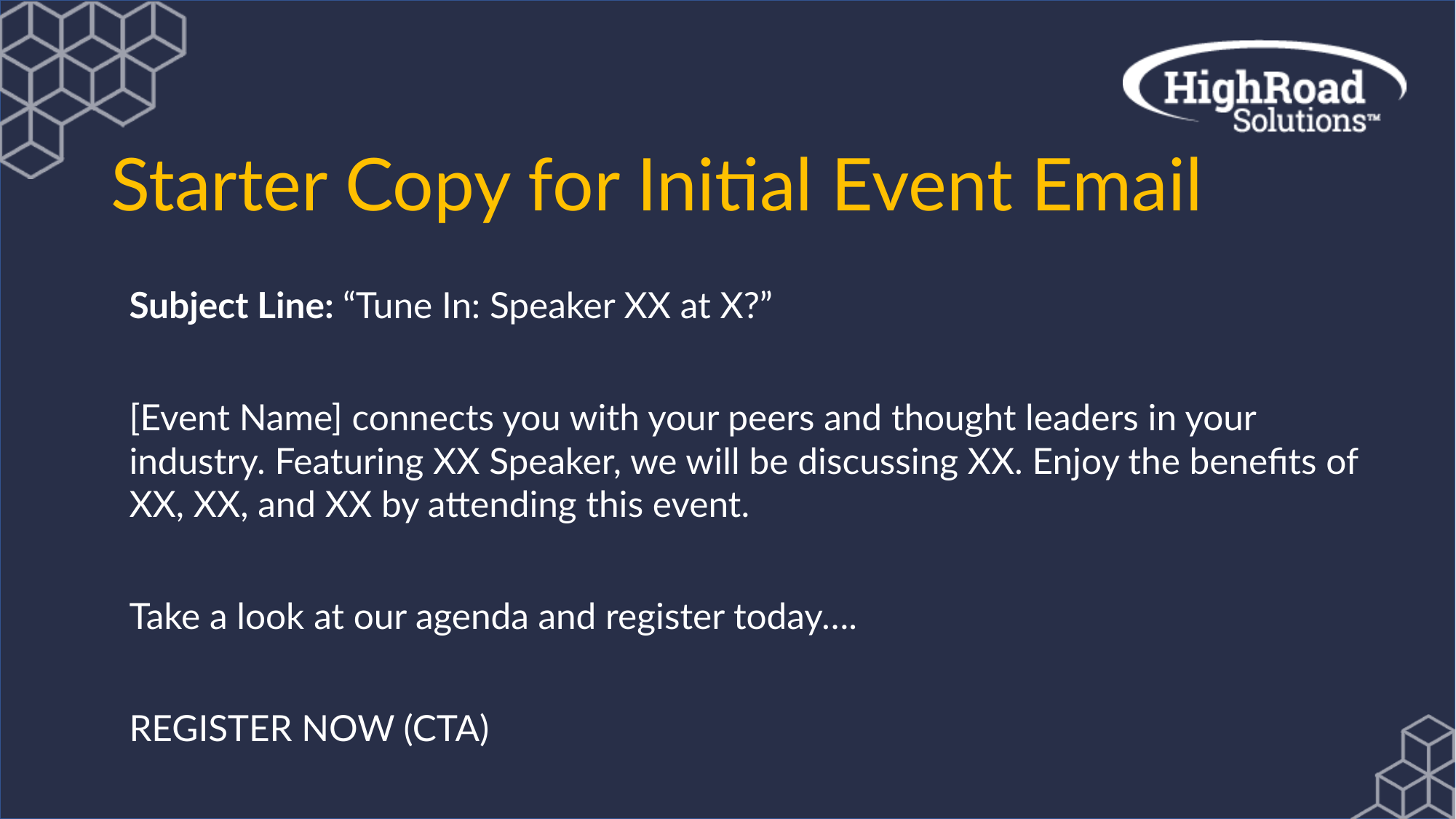

# Starter Copy for Initial Event Email
Subject Line: “Tune In: Speaker XX at X?”

[Event Name] connects you with your peers and thought leaders in your industry. Featuring XX Speaker, we will be discussing XX. Enjoy the benefits of XX, XX, and XX by attending this event.

Take a look at our agenda and register today….

REGISTER NOW (CTA)